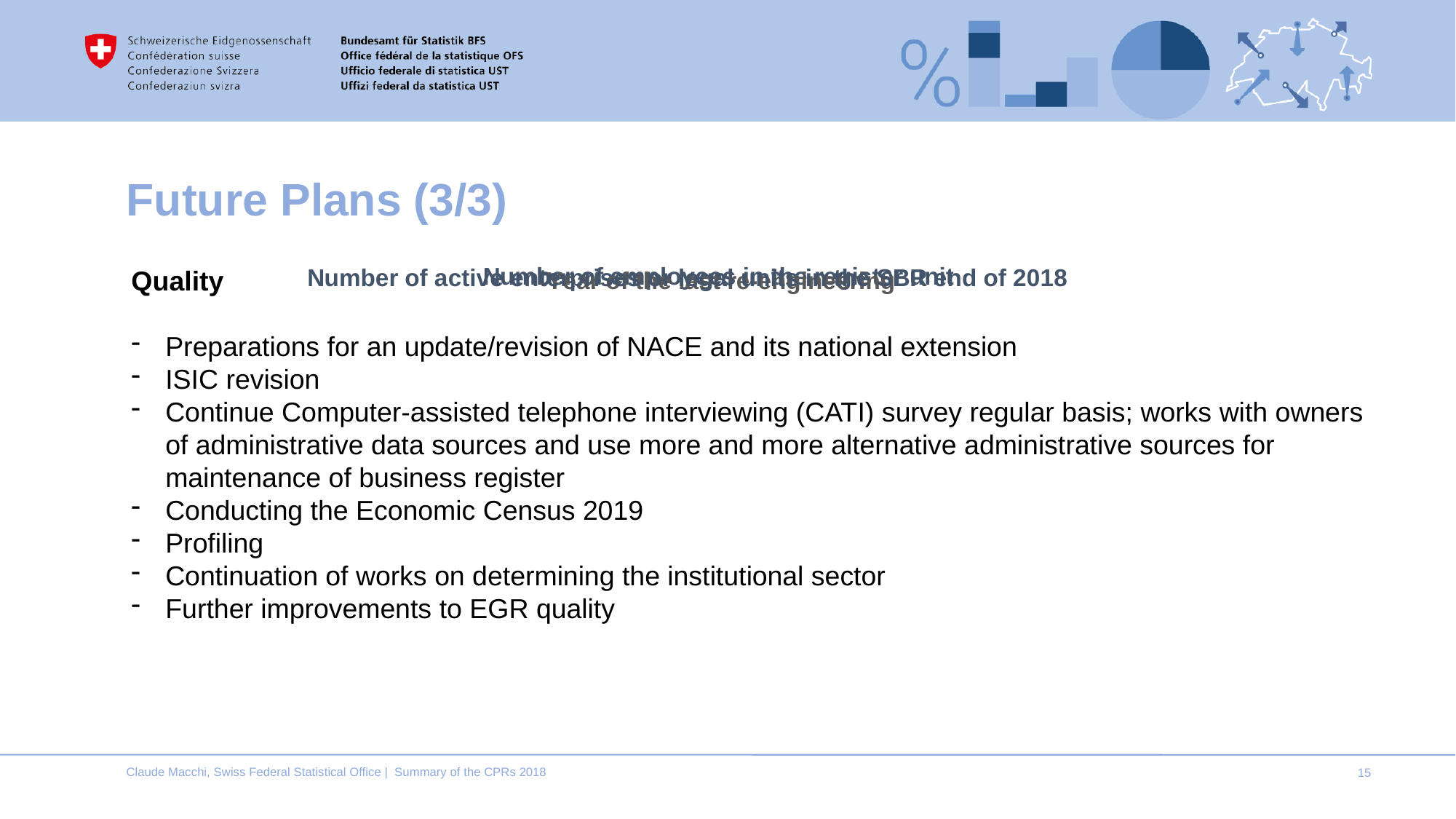

# Future Plans (3/3)

[unsupported chart]

[unsupported chart]

[unsupported chart]

[unsupported chart]

Quality

Preparations for an update/revision of NACE and its national extension
ISIC revision
Continue Computer-assisted telephone interviewing (CATI) survey regular basis; works with owners of administrative data sources and use more and more alternative administrative sources for maintenance of business register
Conducting the Economic Census 2019
Profiling
Continuation of works on determining the institutional sector
Further improvements to EGR quality
Claude Macchi, Swiss Federal Statistical Office |  Summary of the CPRs 2018
15